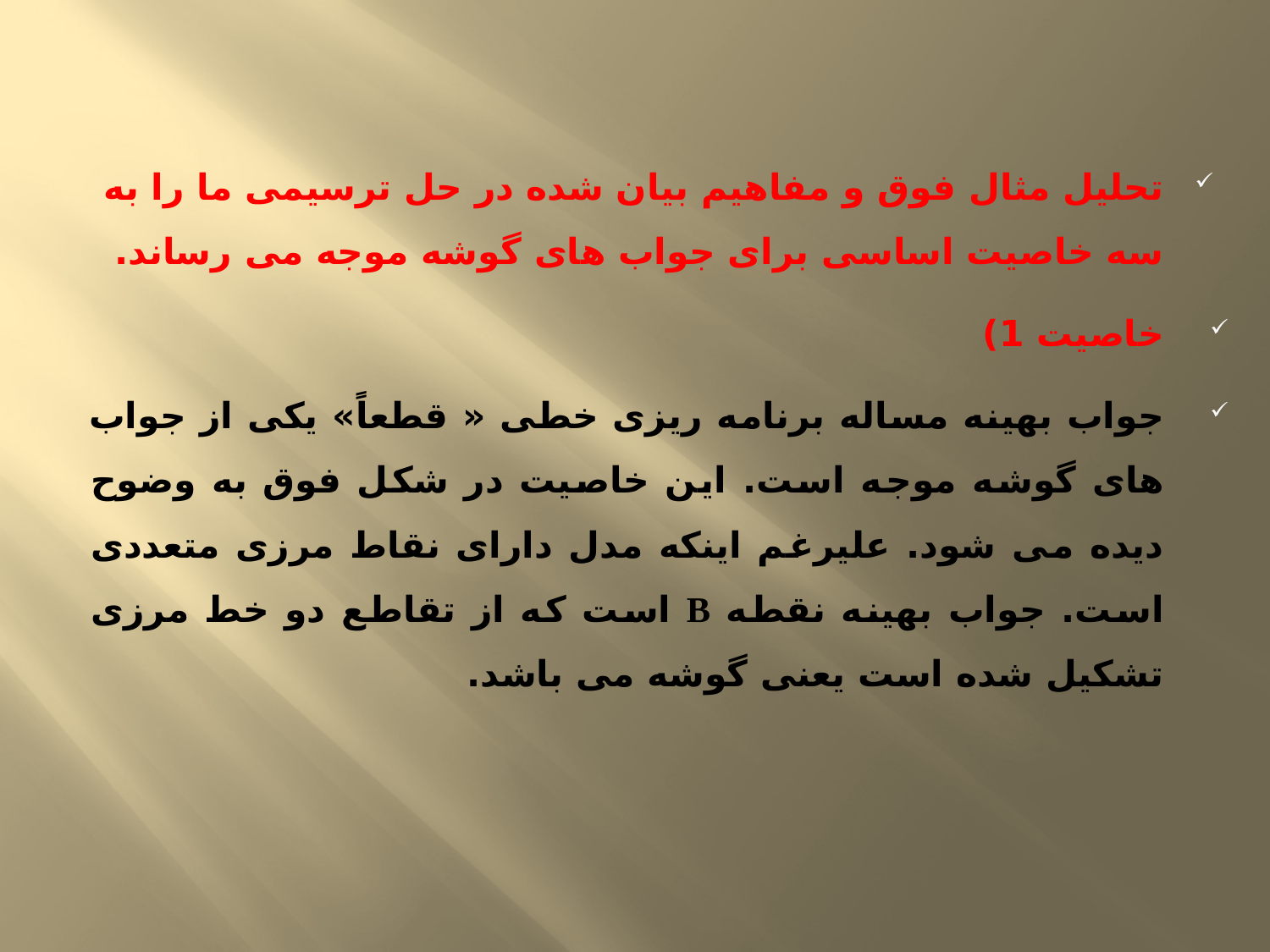

تحلیل مثال فوق و مفاهیم بیان شده در حل ترسیمی ما را به سه خاصیت اساسی برای جواب های گوشه موجه می رساند.
خاصیت 1)
جواب بهینه مساله برنامه ریزی خطی « قطعاً» یکی از جواب های گوشه موجه است. این خاصیت در شکل فوق به وضوح دیده می شود. علیرغم اینکه مدل دارای نقاط مرزی متعددی است. جواب بهینه نقطه B است که از تقاطع دو خط مرزی تشکیل شده است یعنی گوشه می باشد.